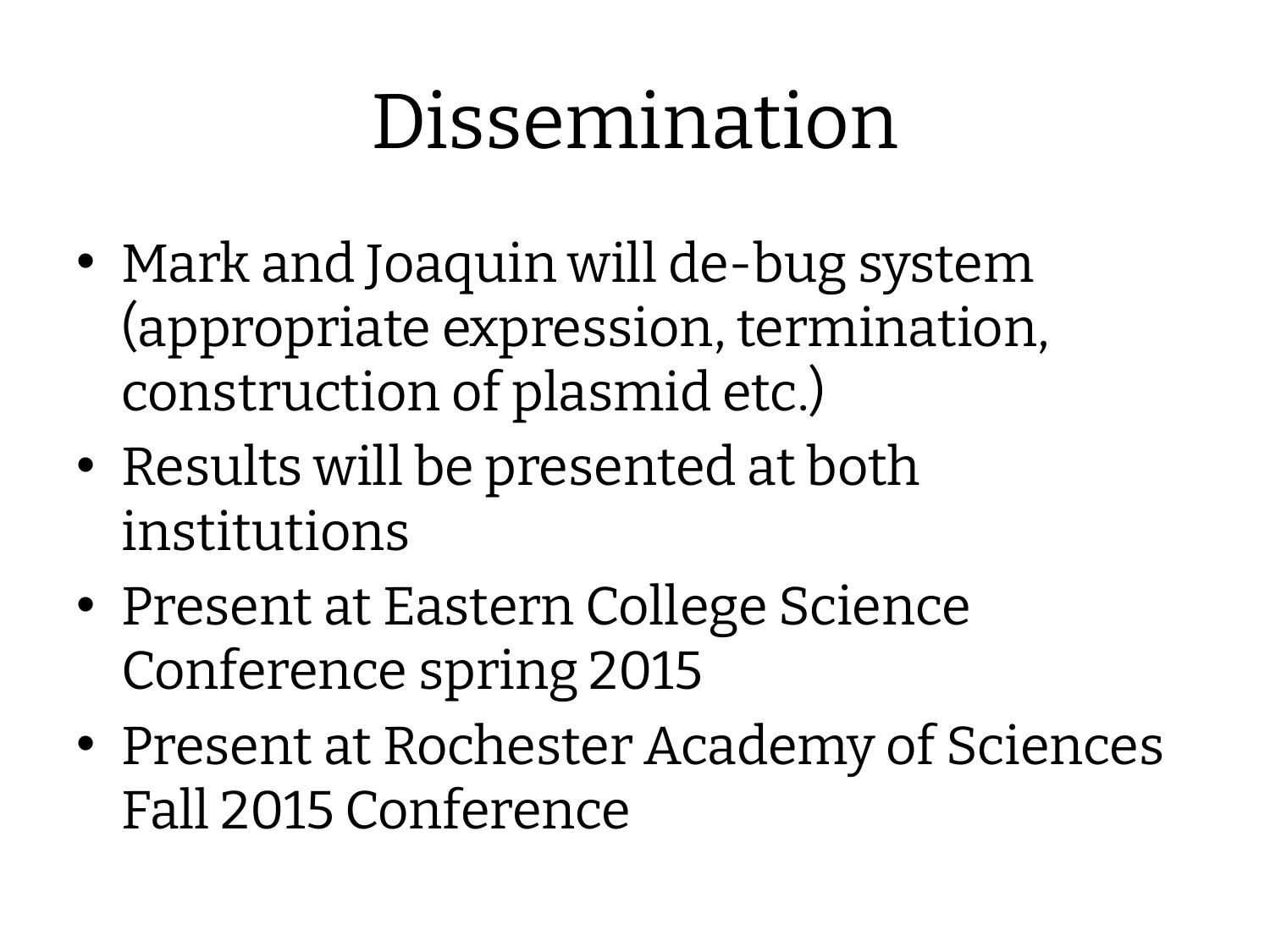

# Dissemination
Mark and Joaquin will de-bug system (appropriate expression, termination, construction of plasmid etc.)
Results will be presented at both institutions
Present at Eastern College Science Conference spring 2015
Present at Rochester Academy of Sciences Fall 2015 Conference